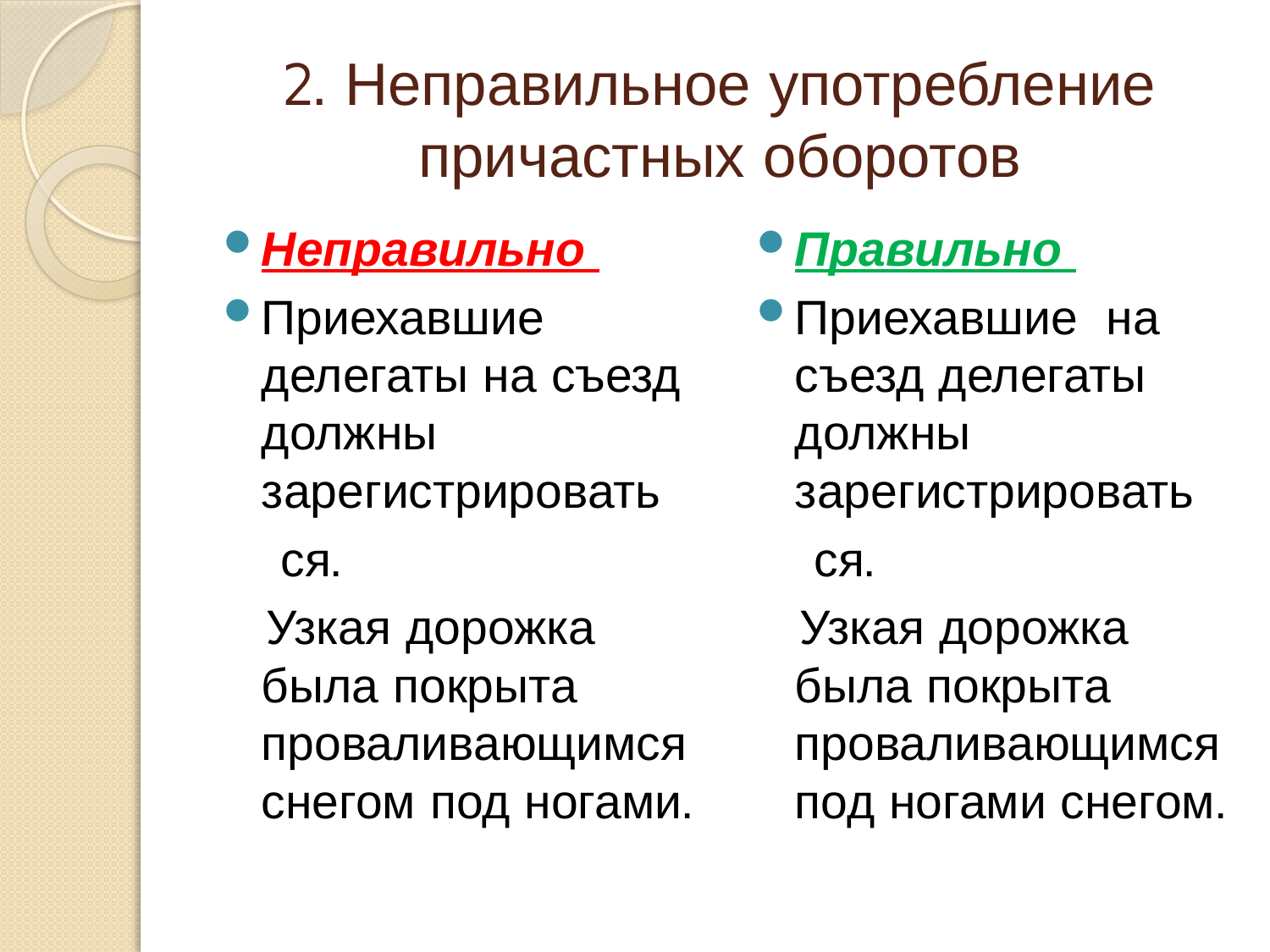

# 2. Неправильное употребление причастных оборотов
Неправильно
Приехавшие делегаты на съезд должны зарегистрировать
    ся.
   Узкая дорожка была покрыта проваливающимся снегом под ногами.

Правильно
Приехавшие  на съезд делегаты должны зарегистрировать
    ся.
   Узкая дорожка была покрыта проваливающимся под ногами снегом.